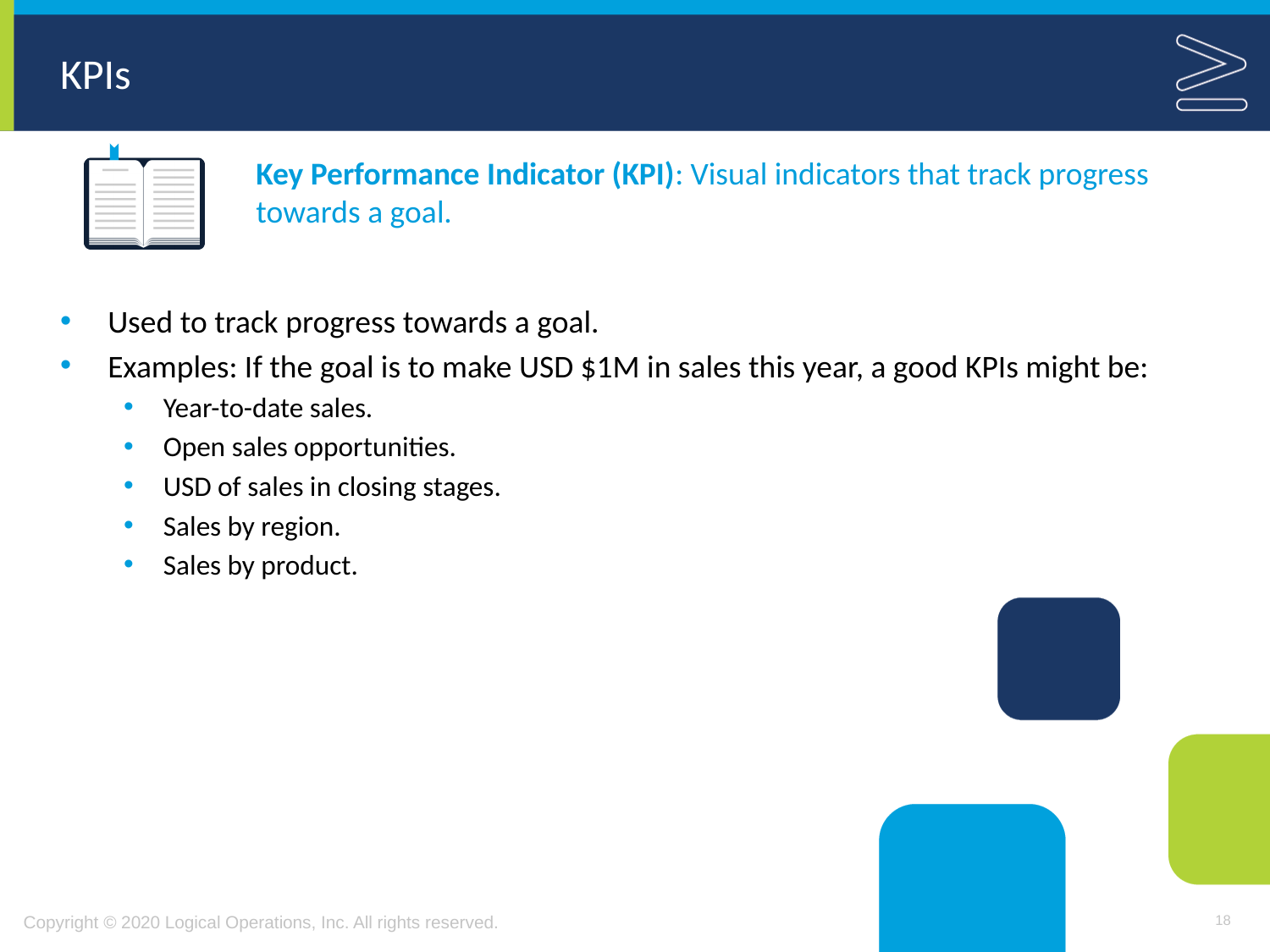

# KPIs
Key Performance Indicator (KPI): Visual indicators that track progress towards a goal.
Used to track progress towards a goal.
Examples: If the goal is to make USD $1M in sales this year, a good KPIs might be:
Year-to-date sales.
Open sales opportunities.
USD of sales in closing stages.
Sales by region.
Sales by product.

18